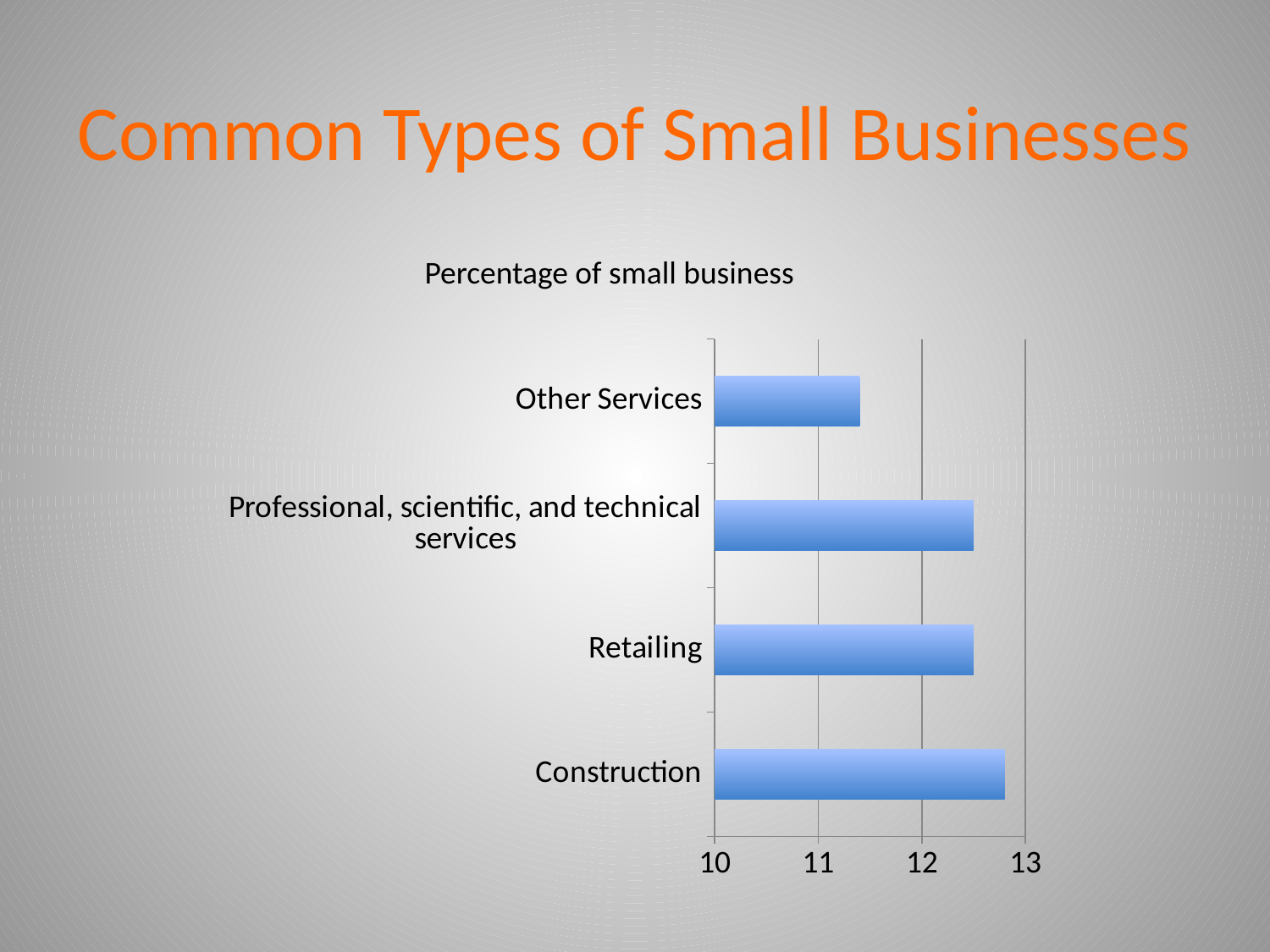

# Common Types of Small Businesses
Percentage of small business

### Chart

| Category | Series 1 |
|---|---|
| Construction | 12.8 |
| Retailing | 12.5 |
| Professional, scientific, and technical services | 12.5 |
| Other Services | 11.4 |